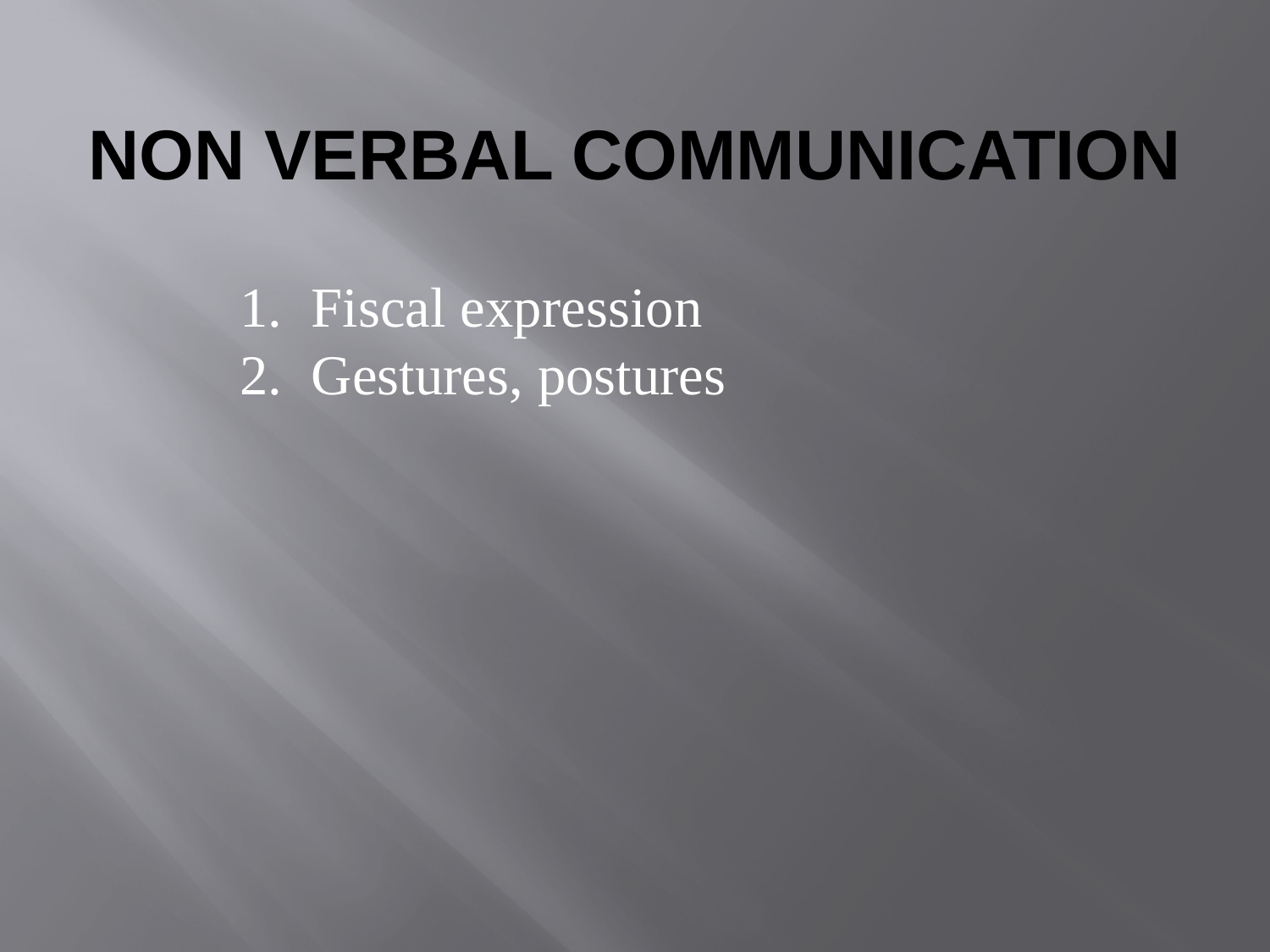

# NON VERBAL COMMUNICATION
Fiscal expression
Gestures, postures